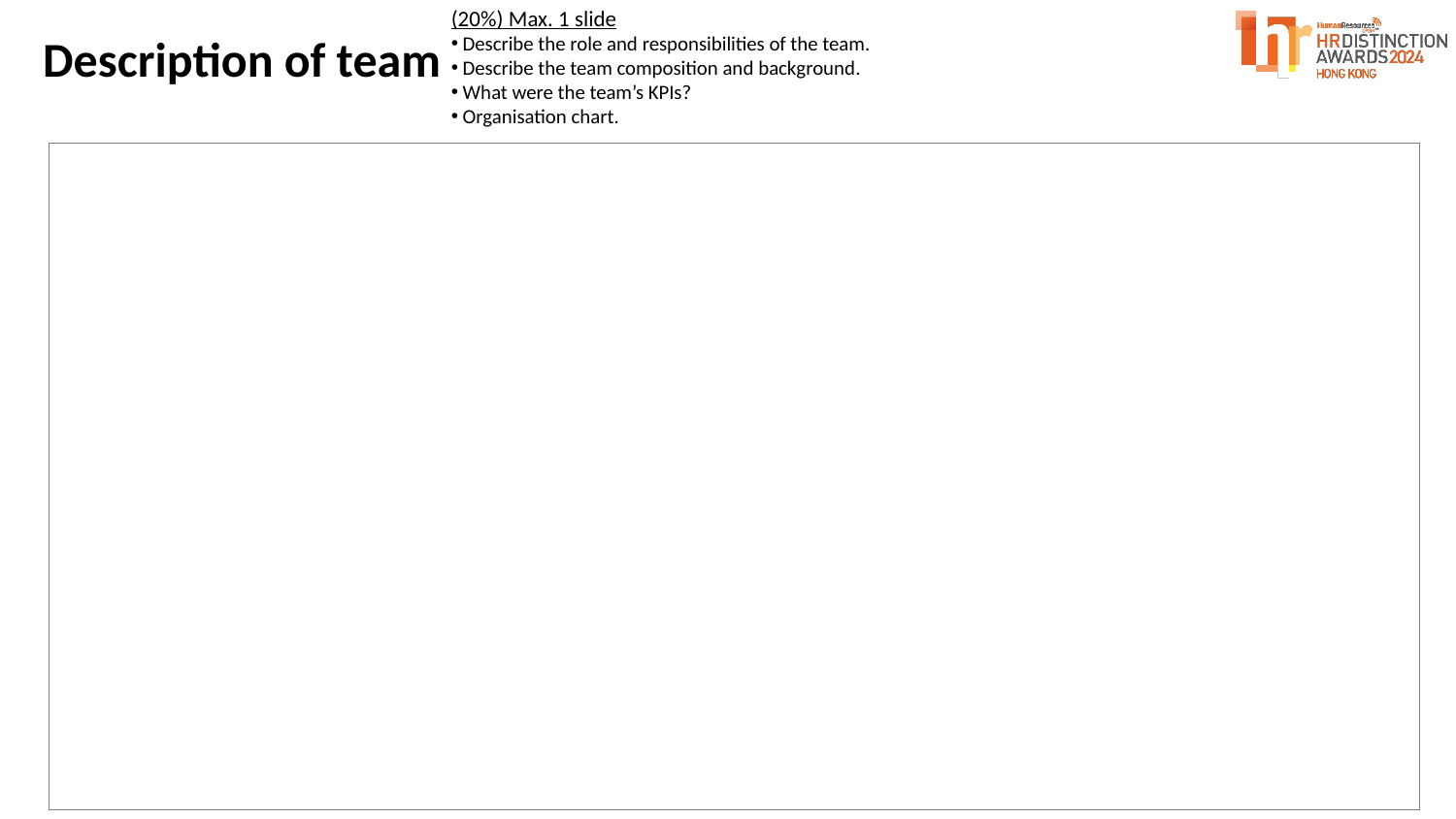

(20%) Max. 1 slide
 Describe the role and responsibilities of the team.
 Describe the team composition and background.
 What were the team’s KPIs?
 Organisation chart.
Description of team
|  |
| --- |